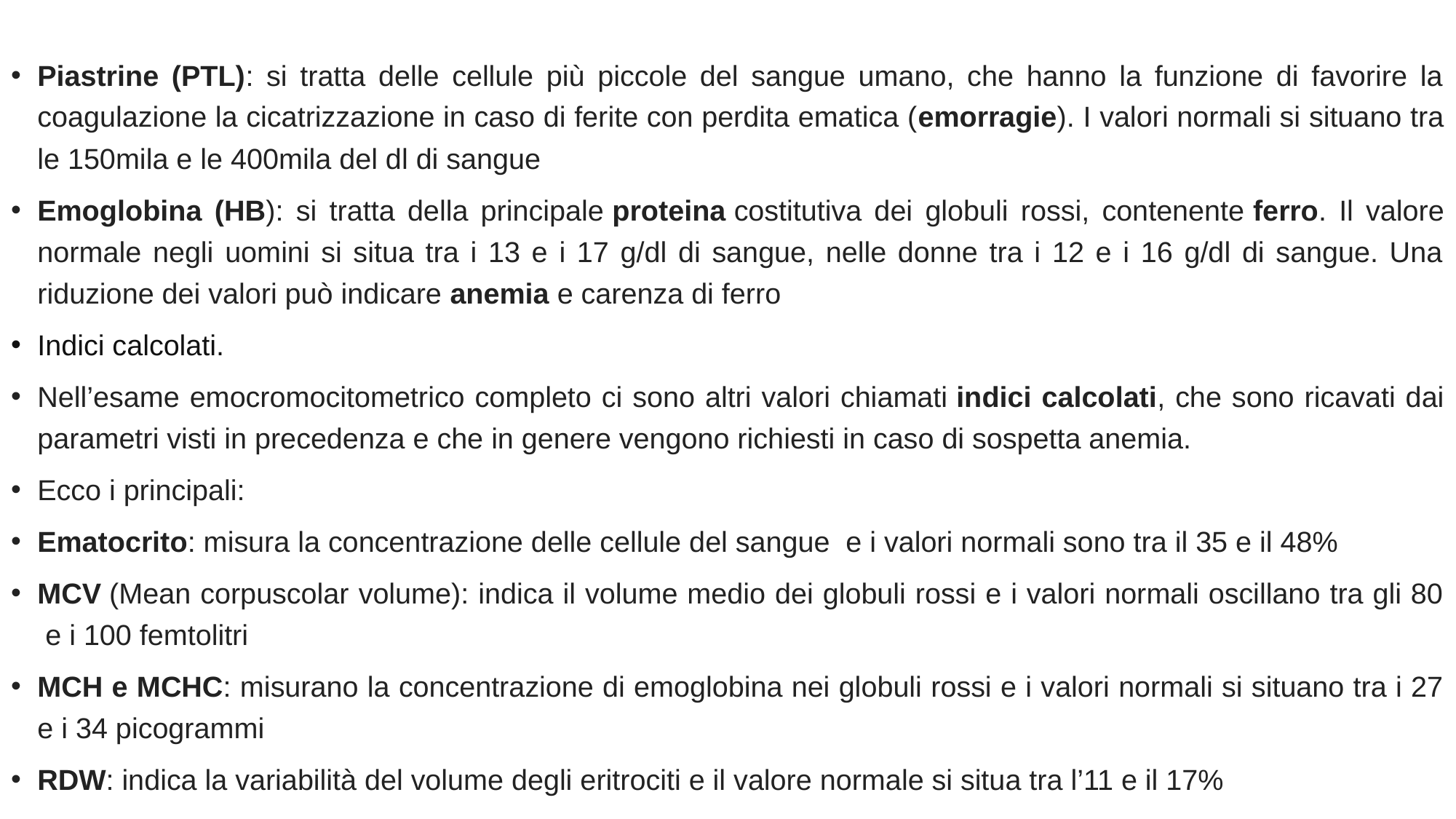

Piastrine (PTL): si tratta delle cellule più piccole del sangue umano, che hanno la funzione di favorire la coagulazione la cicatrizzazione in caso di ferite con perdita ematica (emorragie). I valori normali si situano tra le 150mila e le 400mila del dl di sangue
Emoglobina (HB): si tratta della principale proteina costitutiva dei globuli rossi, contenente ferro. Il valore normale negli uomini si situa tra i 13 e i 17 g/dl di sangue, nelle donne tra i 12 e i 16 g/dl di sangue. Una riduzione dei valori può indicare anemia e carenza di ferro
Indici calcolati.
Nell’esame emocromocitometrico completo ci sono altri valori chiamati indici calcolati, che sono ricavati dai parametri visti in precedenza e che in genere vengono richiesti in caso di sospetta anemia.
Ecco i principali:
Ematocrito: misura la concentrazione delle cellule del sangue  e i valori normali sono tra il 35 e il 48%
MCV (Mean corpuscolar volume): indica il volume medio dei globuli rossi e i valori normali oscillano tra gli 80  e i 100 femtolitri
MCH e MCHC: misurano la concentrazione di emoglobina nei globuli rossi e i valori normali si situano tra i 27 e i 34 picogrammi
RDW: indica la variabilità del volume degli eritrociti e il valore normale si situa tra l’11 e il 17%